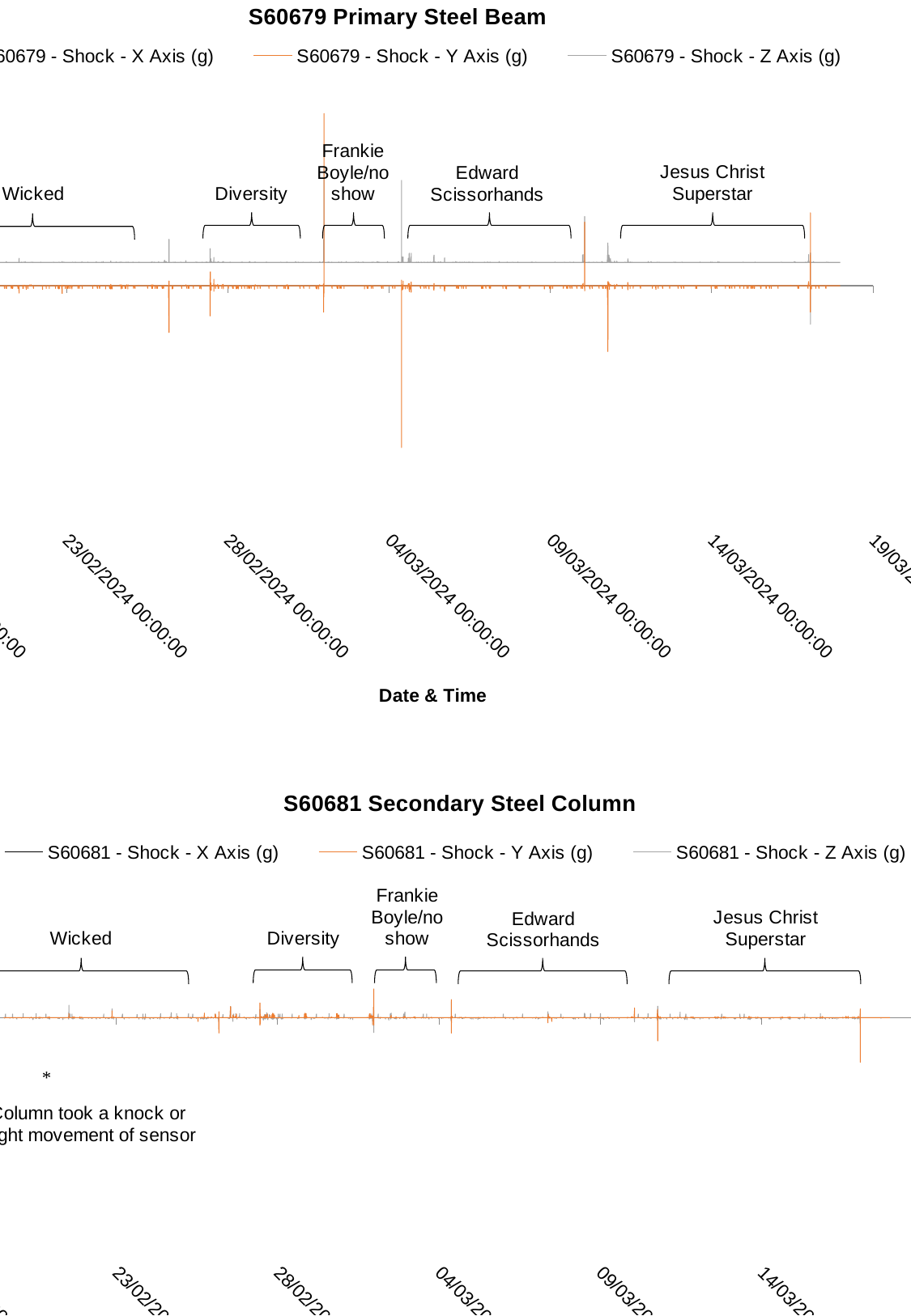

### Chart: S60679 Primary Steel Beam

| Category |  |  |  |
|---|---|---|---|

### Chart: S60681 Secondary Steel Column

| Category |  |  |  |
|---|---|---|---|